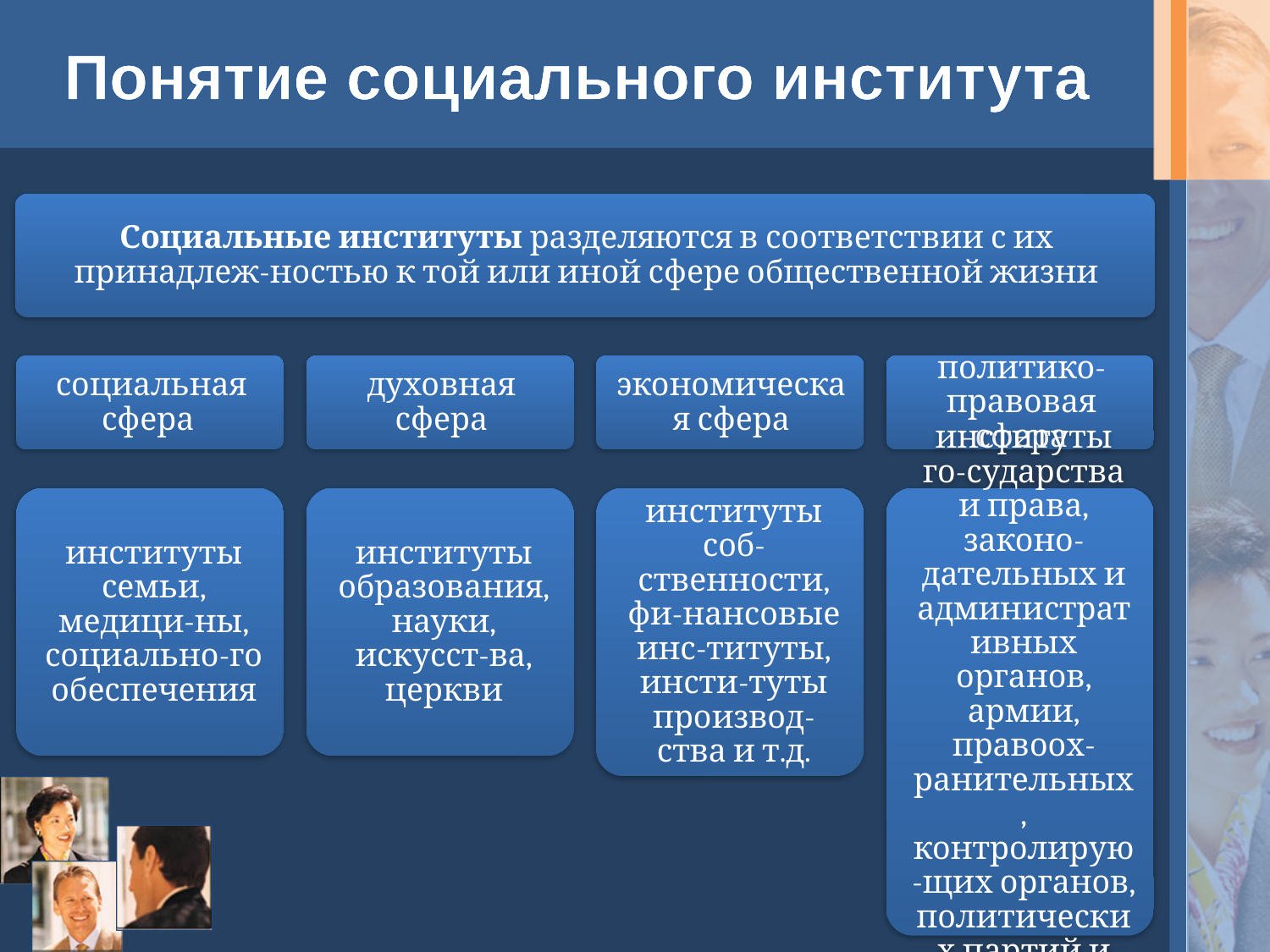

# Понятие социального института
Социальные институты разделяются в соответствии с их принадлеж-ностью к той или иной сфере общественной жизни
социальная сфера
институты семьи, медици-ны, социально-го обеспечения
духовная сфера
институты образования, науки, искусст-ва, церкви
экономическая сфера
институты соб-ственности, фи-нансовые инс-титуты, инсти-туты производ-ства и т.д.
политико-правовая сфера
институты го-сударства и права, законо-дательных и административных органов, армии, правоох-ранительных, контролирую-щих органов, политических партий и т.д.